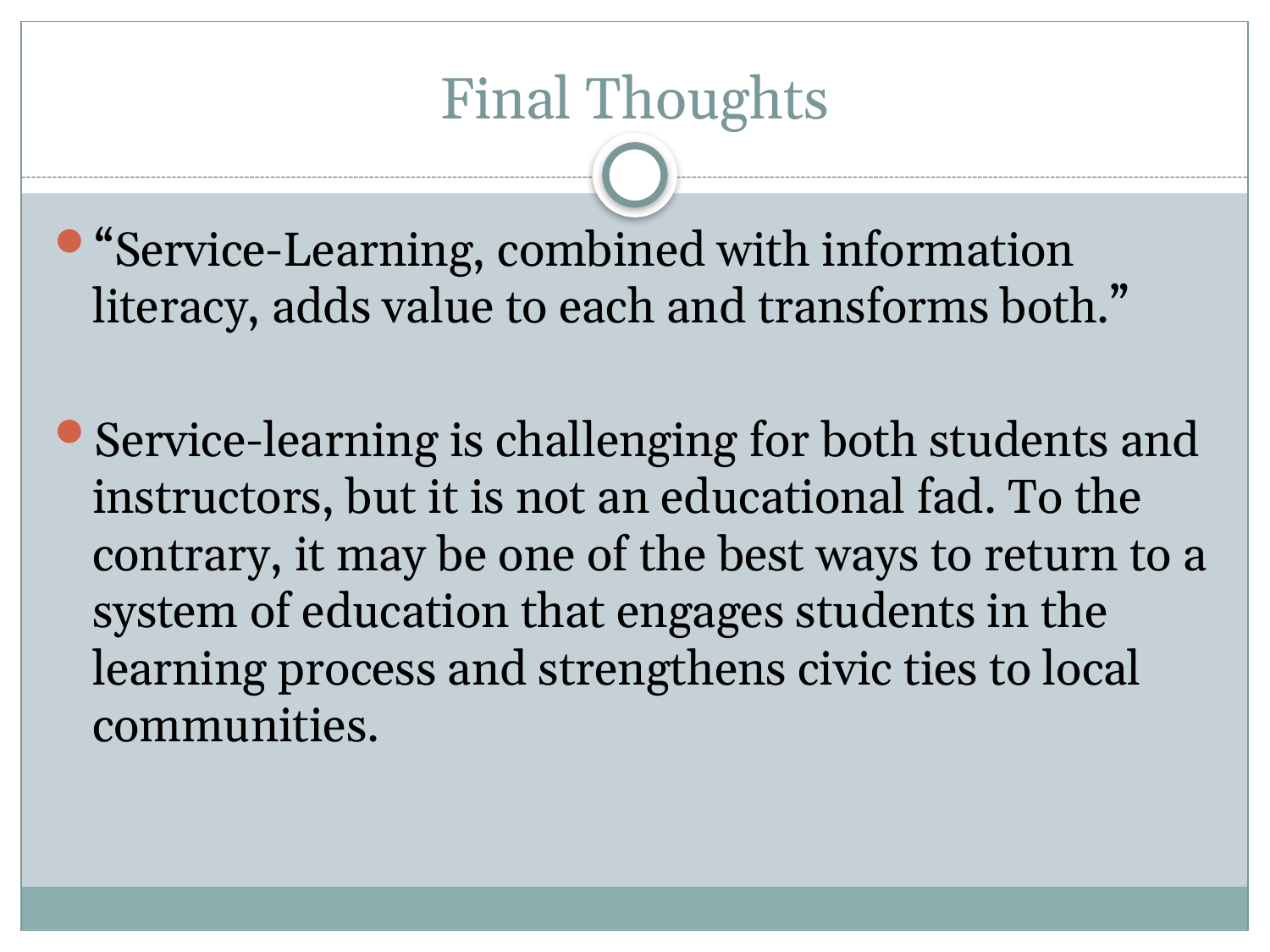

# Final Thoughts
“Service-Learning, combined with information literacy, adds value to each and transforms both.”

Service-learning is challenging for both students and instructors, but it is not an educational fad. To the contrary, it may be one of the best ways to return to a system of education that engages students in the learning process and strengthens civic ties to local communities.